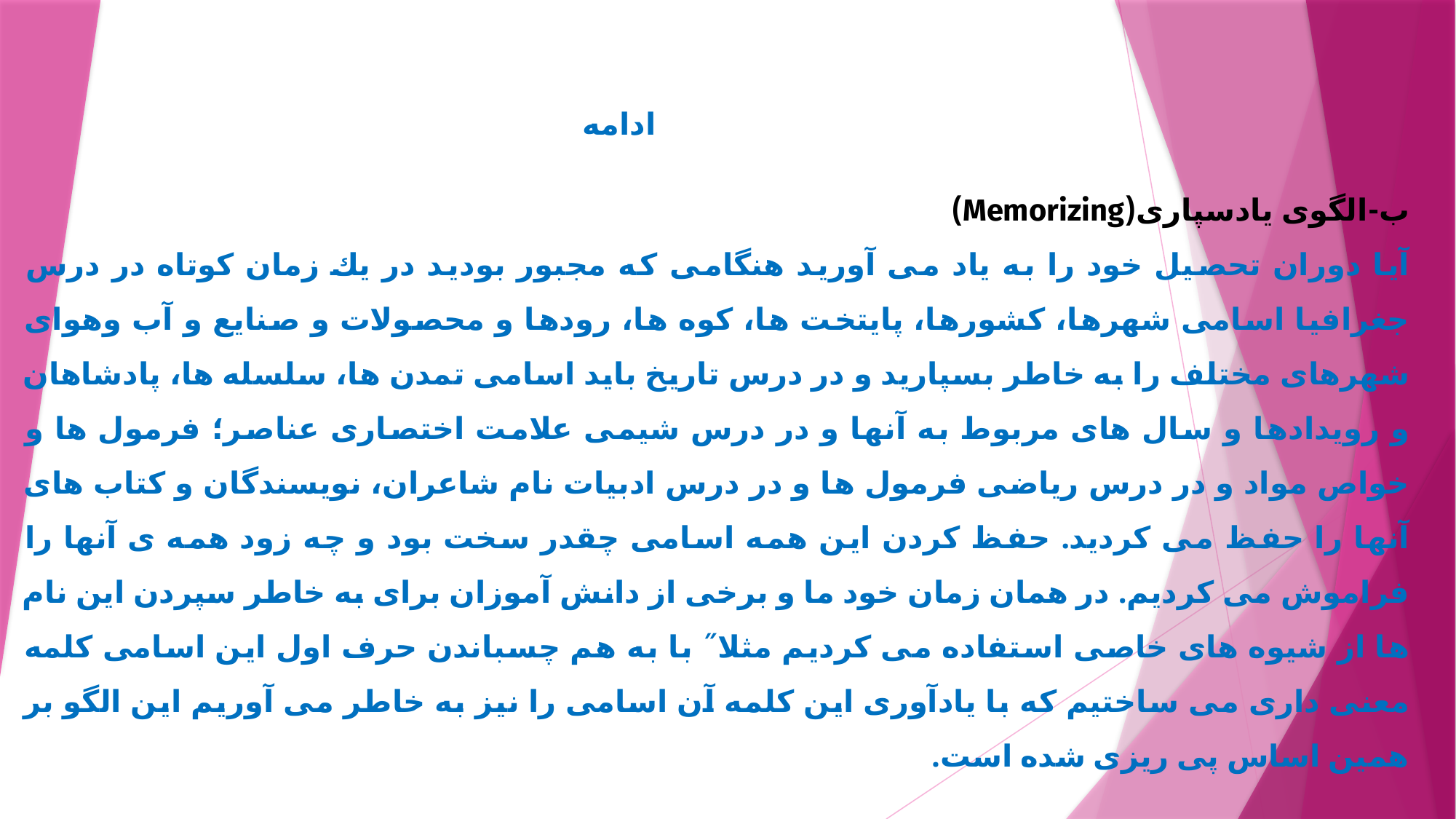

# ادامه
ب-الگوی یادسپاری(Memorizing)
آیا دوران تحصیل خود را به یاد می آورید هنگامی كه مجبور بودید در یك زمان كوتاه در درس جغرافیا اسامی شهرها، كشورها، پایتخت ها، كوه ها، رودها و محصولات و صنایع و آب وهوای شهرهای مختلف را به خاطر بسپارید و در درس تاریخ باید اسامی تمدن ها، سلسله ها، پادشاهان و رویدادها و سال های مربوط به آنها و در درس شیمی علامت اختصاری عناصر؛ فرمول ها و خواص مواد و در درس ریاضی فرمول ها و در درس ادبیات نام شاعران، نویسندگان و كتاب های آنها را حفظ می كردید. حفظ كردن این همه اسامی چقدر سخت بود و چه زود همه ی آنها را فراموش می كردیم. در همان زمان خود ما و برخی از دانش آموزان برای به خاطر سپردن این نام ها از شیوه های خاصی استفاده می كردیم مثلا˝ با به هم چسباندن حرف اول این اسامی كلمه معنی داری می ساختیم كه با یادآوری این كلمه آن اسامی را نیز به خاطر می آوریم این الگو بر همین اساس پی ریزی شده است.